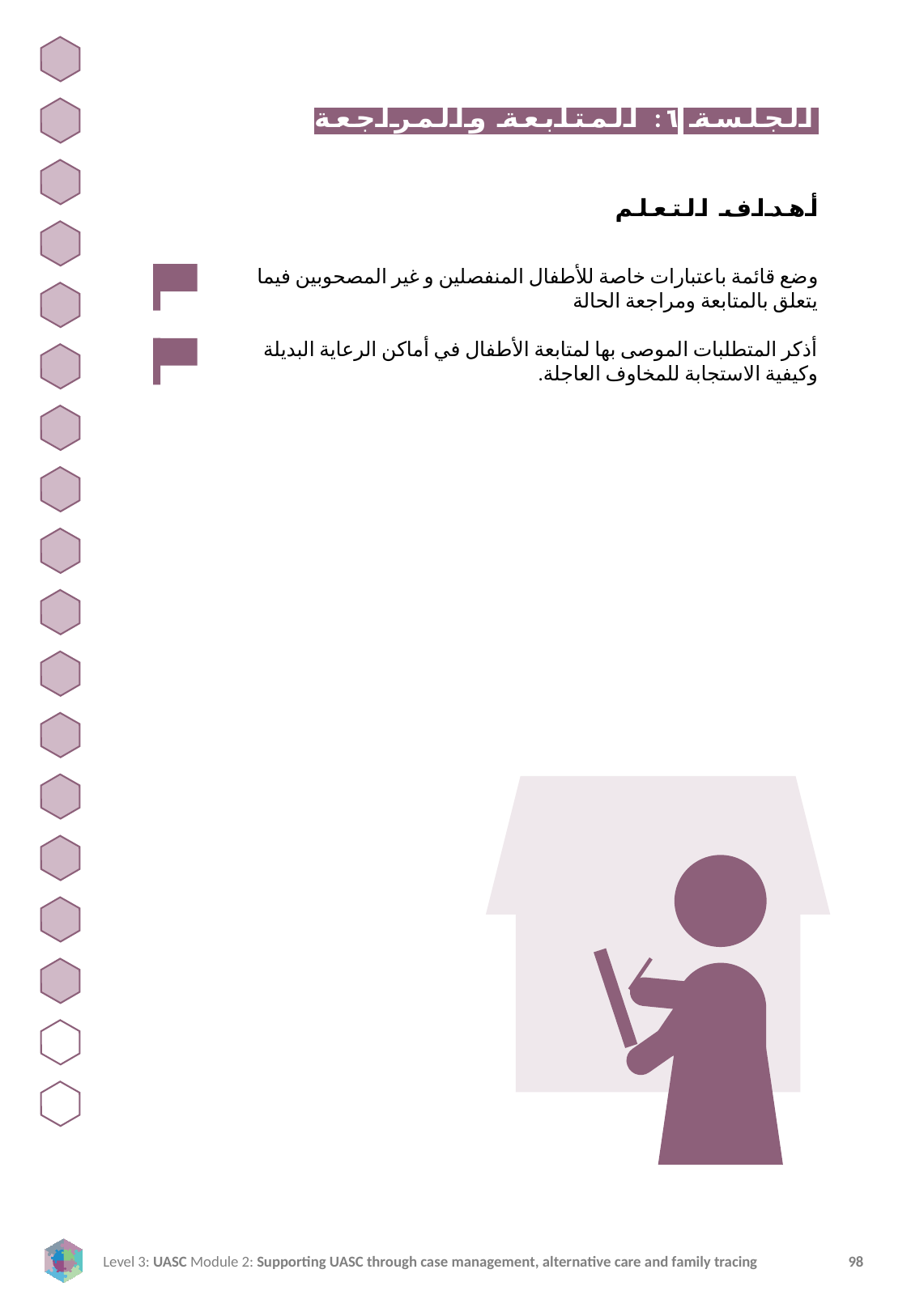

الجلسة ٦: المتابعة والمراجعة

أهداف التعلم

وضع قائمة باعتبارات خاصة للأطفال المنفصلين و غير المصحوبين فيما يتعلق بالمتابعة ومراجعة الحالة

أذكر المتطلبات الموصى بها لمتابعة الأطفال في أماكن الرعاية البديلة وكيفية الاستجابة للمخاوف العاجلة.